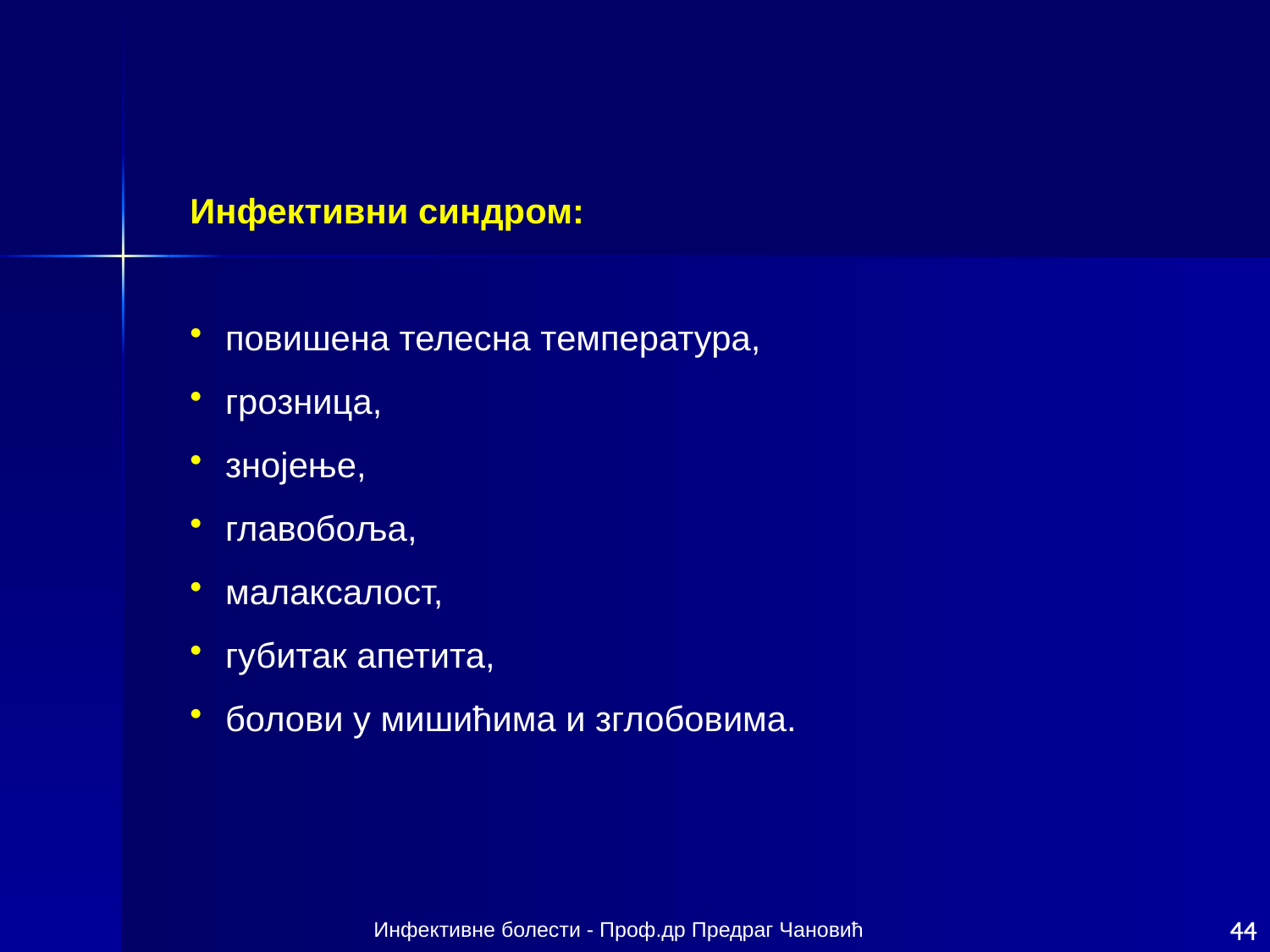

Инфективни синдром:

повишена телесна температура,
грозница,
знојење,
главобоља,
малаксалост,
губитак апетита,
болови у мишићима и зглобовима.
Инфективне болести - Проф.др Предраг Чановић
44